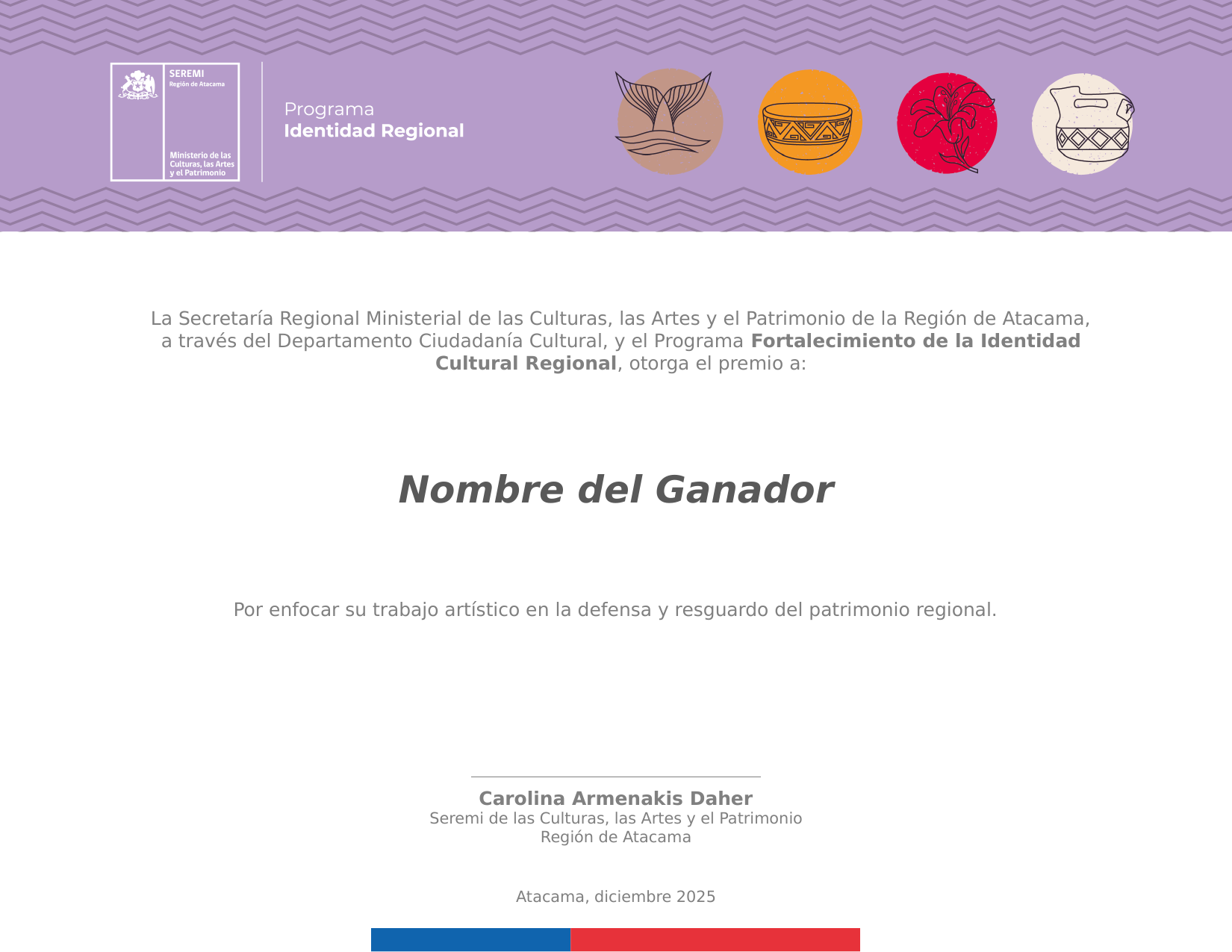

La Secretaría Regional Ministerial de las Culturas, las Artes y el Patrimonio de la Región de Atacama, a través del Departamento Ciudadanía Cultural, y el Programa Fortalecimiento de la Identidad Cultural Regional, otorga el premio a:
Nombre del Ganador
Por enfocar su trabajo artístico en la defensa y resguardo del patrimonio regional.
Carolina Armenakis Daher
Seremi de las Culturas, las Artes y el Patrimonio
Región de Atacama

Atacama, diciembre 2025